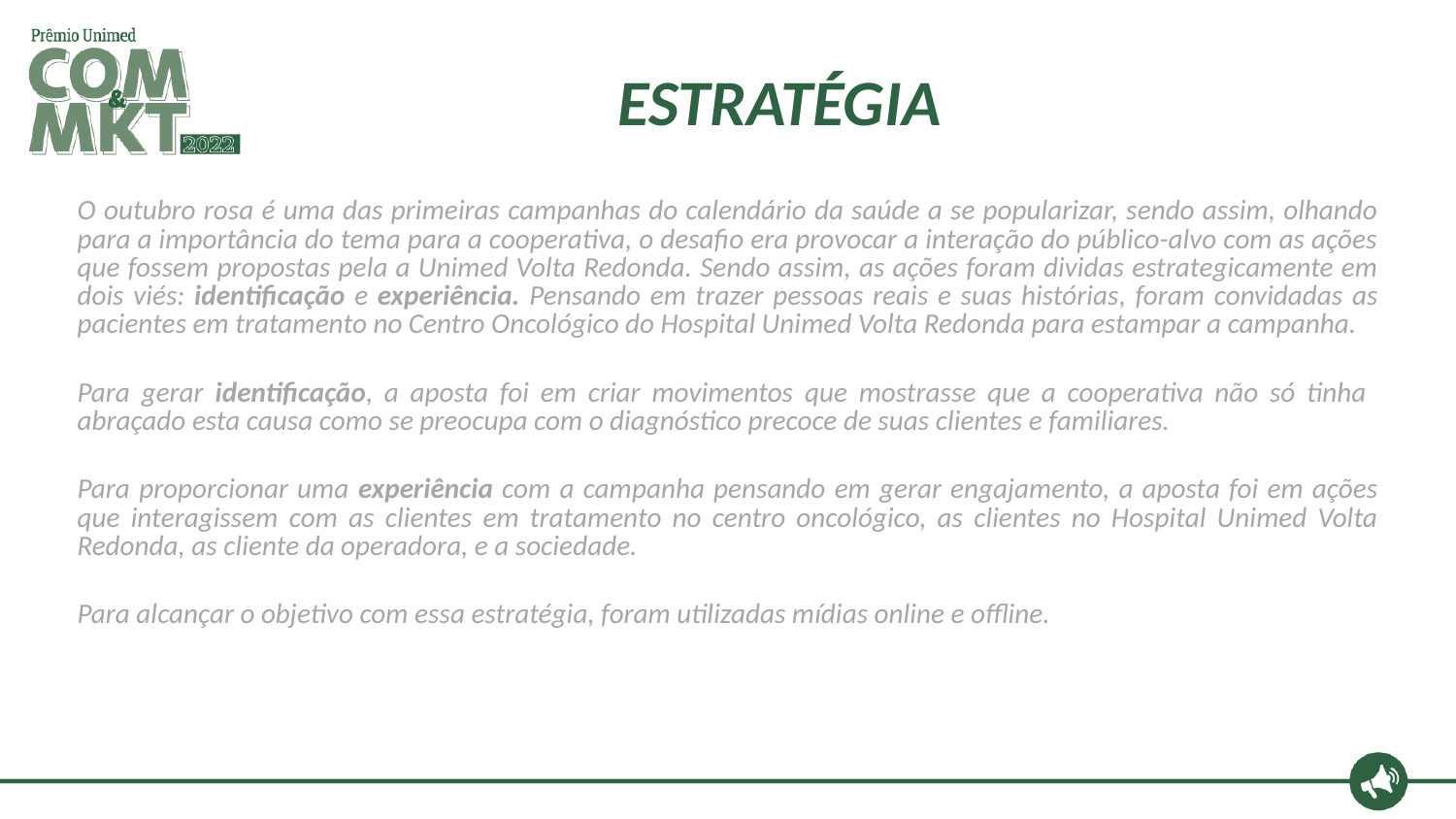

ESTRATÉGIA
O outubro rosa é uma das primeiras campanhas do calendário da saúde a se popularizar, sendo assim, olhando para a importância do tema para a cooperativa, o desafio era provocar a interação do público-alvo com as ações que fossem propostas pela a Unimed Volta Redonda. Sendo assim, as ações foram dividas estrategicamente em dois viés: identificação e experiência. Pensando em trazer pessoas reais e suas histórias, foram convidadas as pacientes em tratamento no Centro Oncológico do Hospital Unimed Volta Redonda para estampar a campanha.

Para gerar identificação, a aposta foi em criar movimentos que mostrasse que a cooperativa não só tinha  abraçado esta causa como se preocupa com o diagnóstico precoce de suas clientes e familiares.

Para proporcionar uma experiência com a campanha pensando em gerar engajamento, a aposta foi em ações que interagissem com as clientes em tratamento no centro oncológico, as clientes no Hospital Unimed Volta Redonda, as cliente da operadora, e a sociedade.

Para alcançar o objetivo com essa estratégia, foram utilizadas mídias online e offline.